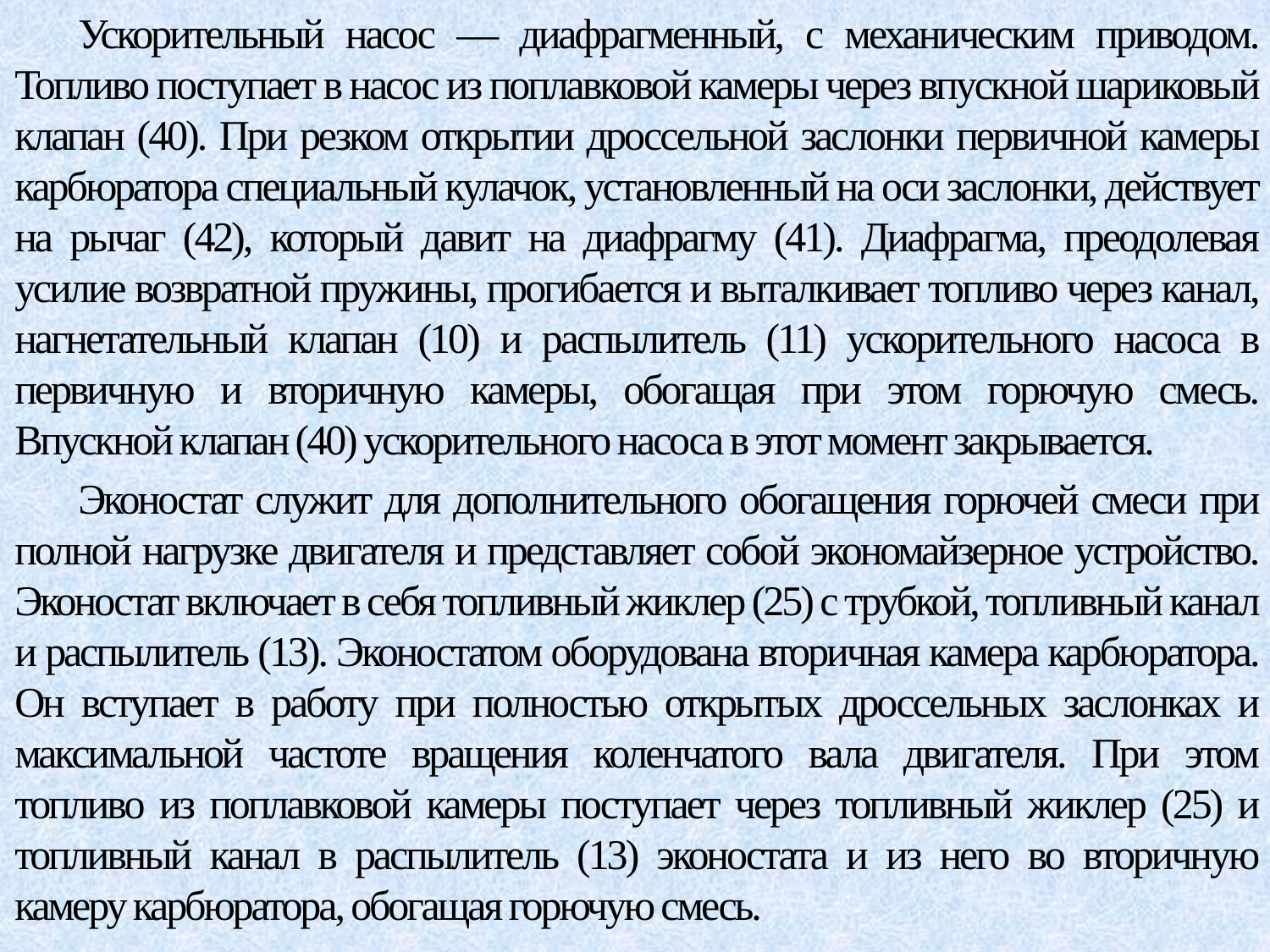

Ускорительный насос — диафрагменный, с механическим приводом. Топливо поступает в насос из поплавковой камеры через впускной шариковый клапан (40). При резком открытии дроссельной заслонки первичной камеры карбюратора специальный кулачок, установленный на оси заслонки, действует на рычаг (42), который давит на диафрагму (41). Диафрагма, преодолевая усилие возвратной пружины, прогибается и выталкивает топливо через канал, нагнетательный клапан (10) и распылитель (11) ускорительного насоса в первичную и вторичную камеры, обогащая при этом горючую смесь. Впускной клапан (40) ускорительного насоса в этот момент закрывается.
Эконостат служит для дополнительного обогащения горючей смеси при полной нагрузке двигателя и представляет собой экономайзерное устройство. Эконостат включает в себя топливный жиклер (25) с трубкой, топливный канал и распылитель (13). Эконостатом оборудована вторичная камера карбюратора. Он вступает в работу при полностью открытых дроссельных заслонках и максимальной частоте вращения коленчатого вала двигателя. При этом топливо из поплавковой камеры поступает через топливный жиклер (25) и топливный канал в распылитель (13) эконостата и из него во вторичную камеру карбюратора, обогащая горючую смесь.